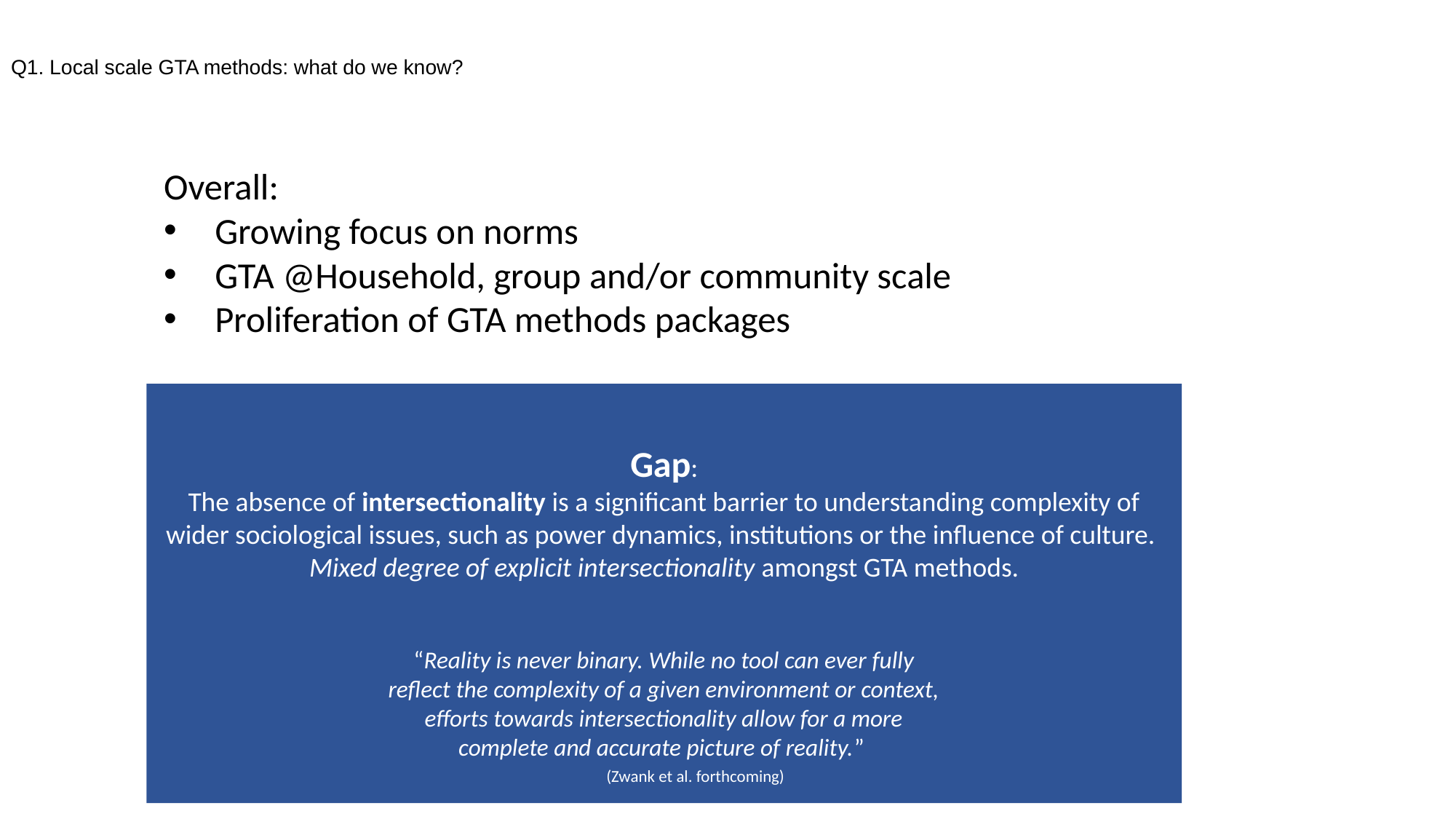

# Q1. Local scale GTA methods: what do we know?
Overall:
Growing focus on norms
GTA @Household, group and/or community scale
Proliferation of GTA methods packages
Gap:
The absence of intersectionality is a significant barrier to understanding complexity of wider sociological issues, such as power dynamics, institutions or the influence of culture.
Mixed degree of explicit intersectionality amongst GTA methods.

“Reality is never binary. While no tool can ever fully reflect the complexity of a given environment or context, efforts towards intersectionality allow for a more complete and accurate picture of reality.”
		(Zwank et al. forthcoming)